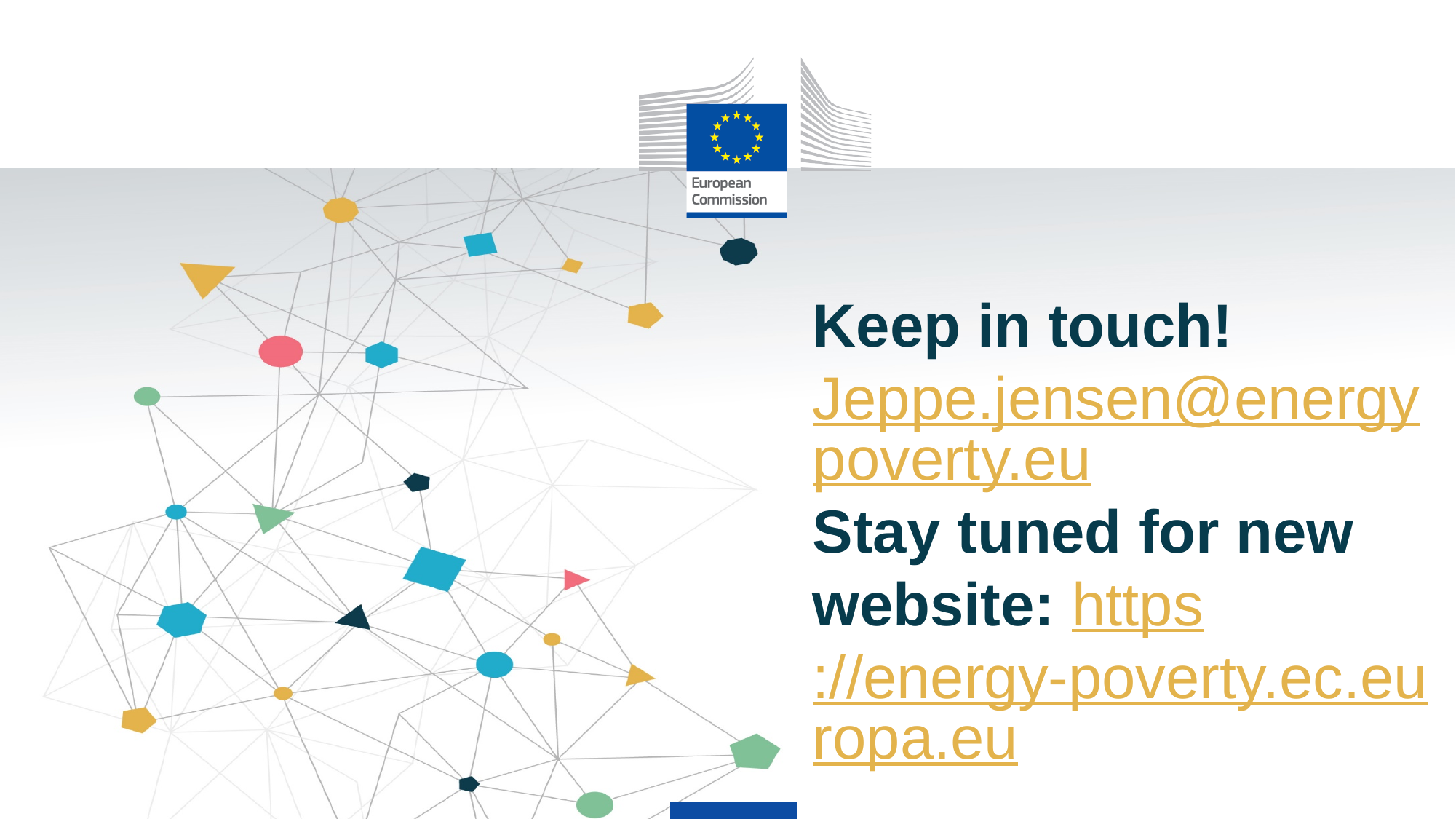

Keep in touch!
Jeppe.jensen@energypoverty.eu
Stay tuned for new website: https://energy-poverty.ec.europa.eu